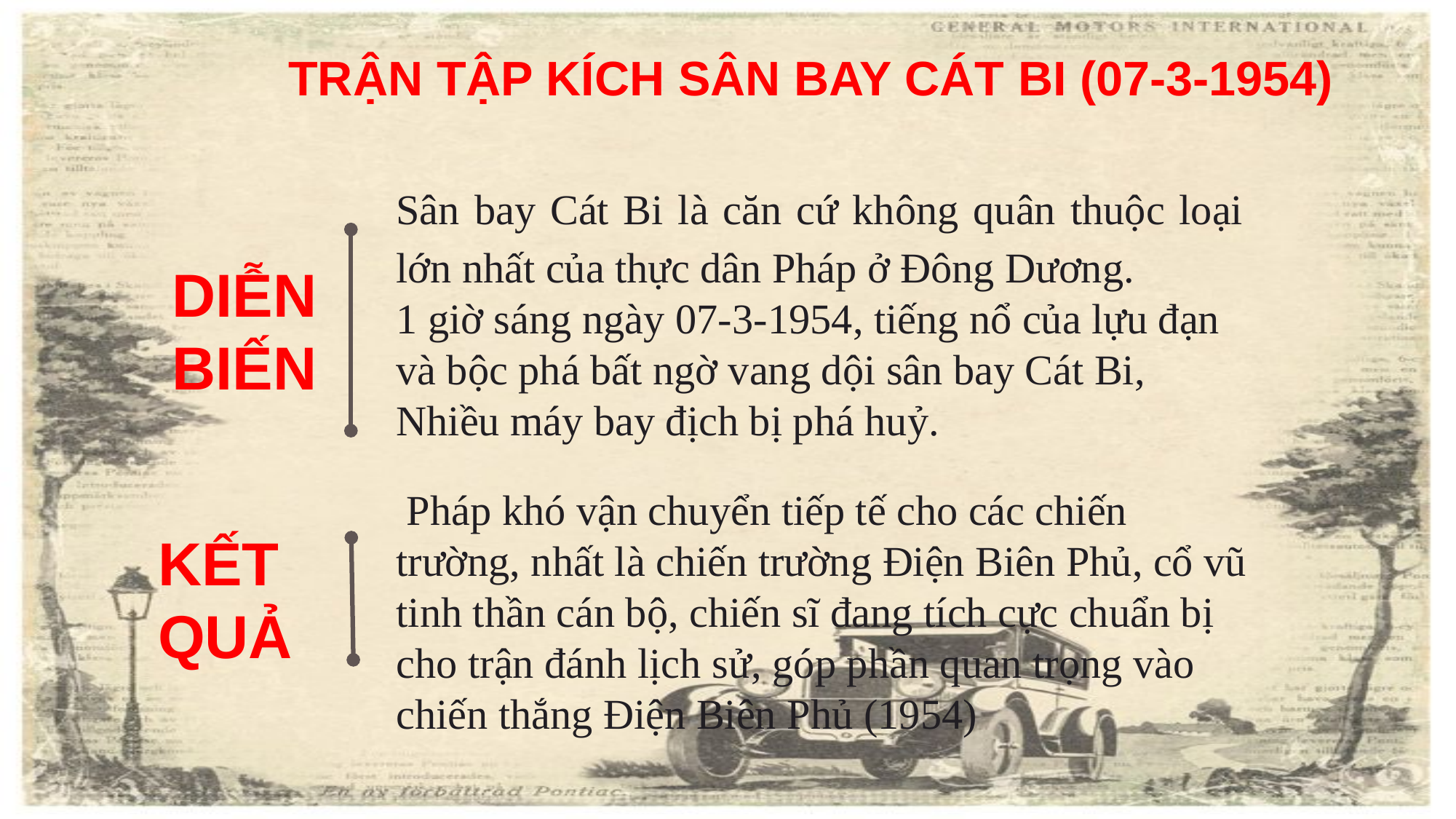

TRẬN TẬP KÍCH SÂN BAY CÁT BI (07-3-1954)
Sân bay Cát Bi là căn cứ không quân thuộc loại lớn nhất của thực dân Pháp ở Đông Dương.
1 giờ sáng ngày 07-3-1954, tiếng nổ của lựu đạn và bộc phá bất ngờ vang dội sân bay Cát Bi, Nhiều máy bay địch bị phá huỷ.
DIỄN BIẾN
 Pháp khó vận chuyển tiếp tế cho các chiến trường, nhất là chiến trường Điện Biên Phủ, cổ vũ tinh thần cán bộ, chiến sĩ đang tích cực chuẩn bị cho trận đánh lịch sử, góp phần quan trọng vào chiến thắng Điện Biên Phủ (1954)
KẾT QUẢ